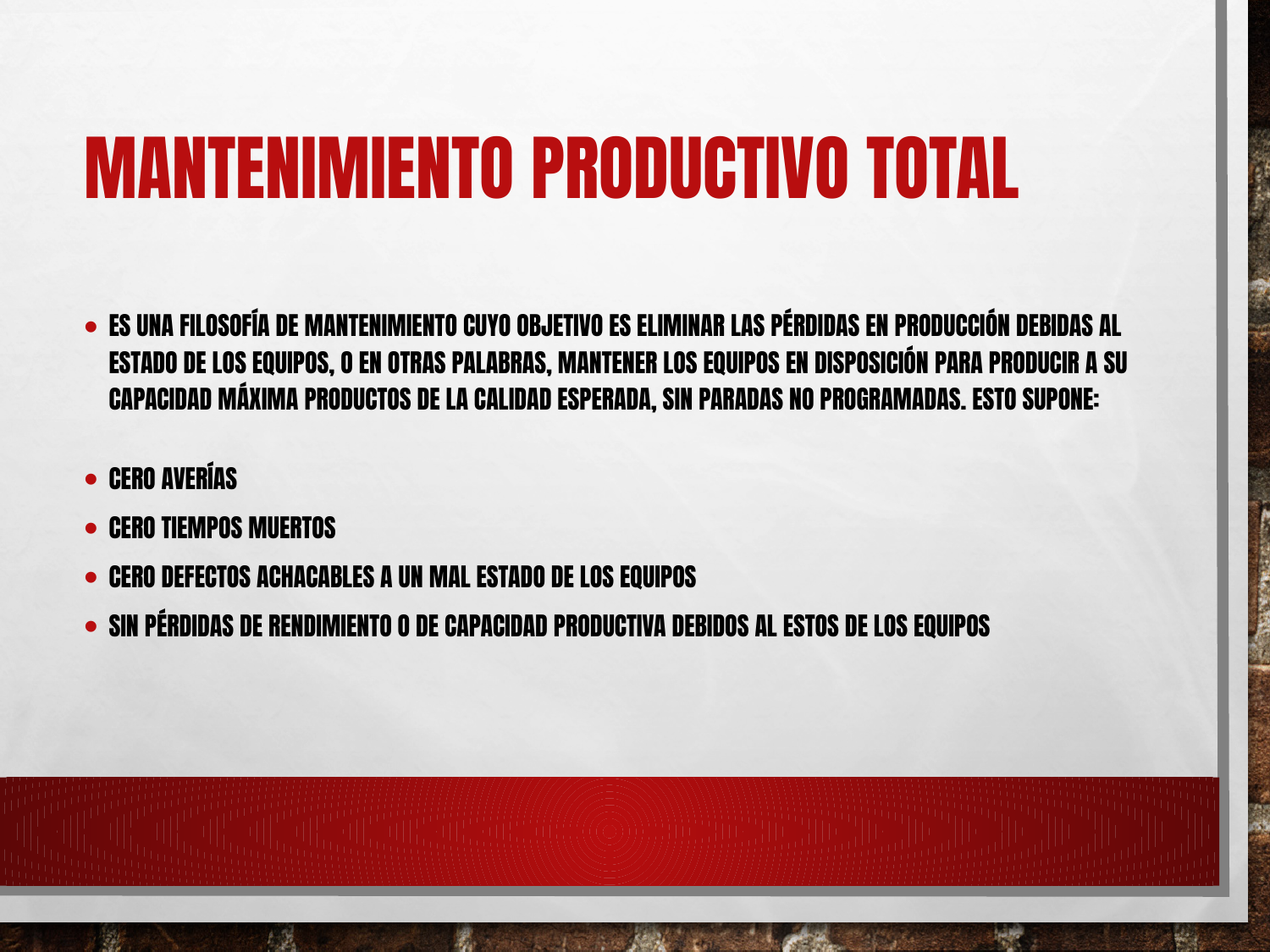

# Mantenimiento productivo total
es una filosofía de mantenimiento cuyo objetivo es eliminar las pérdidas en producción debidas al estado de los equipos, o en otras palabras, mantener los equipos en disposición para producir a su capacidad máxima productos de la calidad esperada, sin paradas no programadas. Esto supone:
Cero averías
Cero tiempos muertos
Cero defectos achacables a un mal estado de los equipos
Sin pérdidas de rendimiento o de capacidad productiva debidos al estos de los equipos